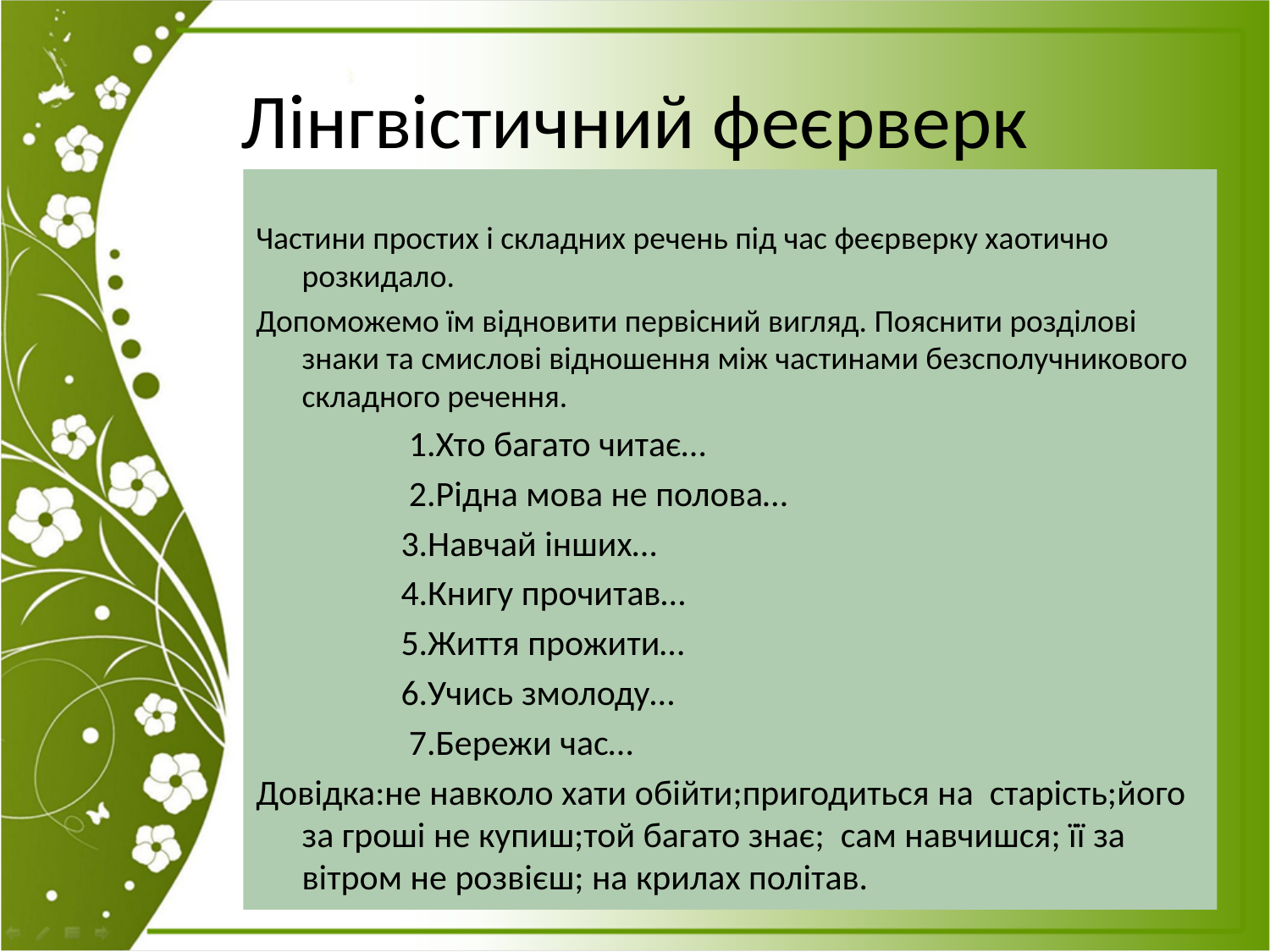

# Лінгвістичний феєрверк

Частини простих і складних речень під час феєрверку хаотично розкидало.
Допоможемо їм відновити первісний вигляд. Пояснити розділові знаки та смислові відношення між частинами безсполучникового  складного речення.
                   1.Хто багато читає…
                   2.Рідна мова не полова…
                  3.Навчай інших…
                  4.Книгу прочитав…
                  5.Життя прожити…
                  6.Учись змолоду…
                   7.Бережи час…
Довідка:не навколо хати обійти;пригодиться на  старість;його за гроші не купиш;той багато знає;  сам навчишся; її за вітром не розвієш; на крилах політав.